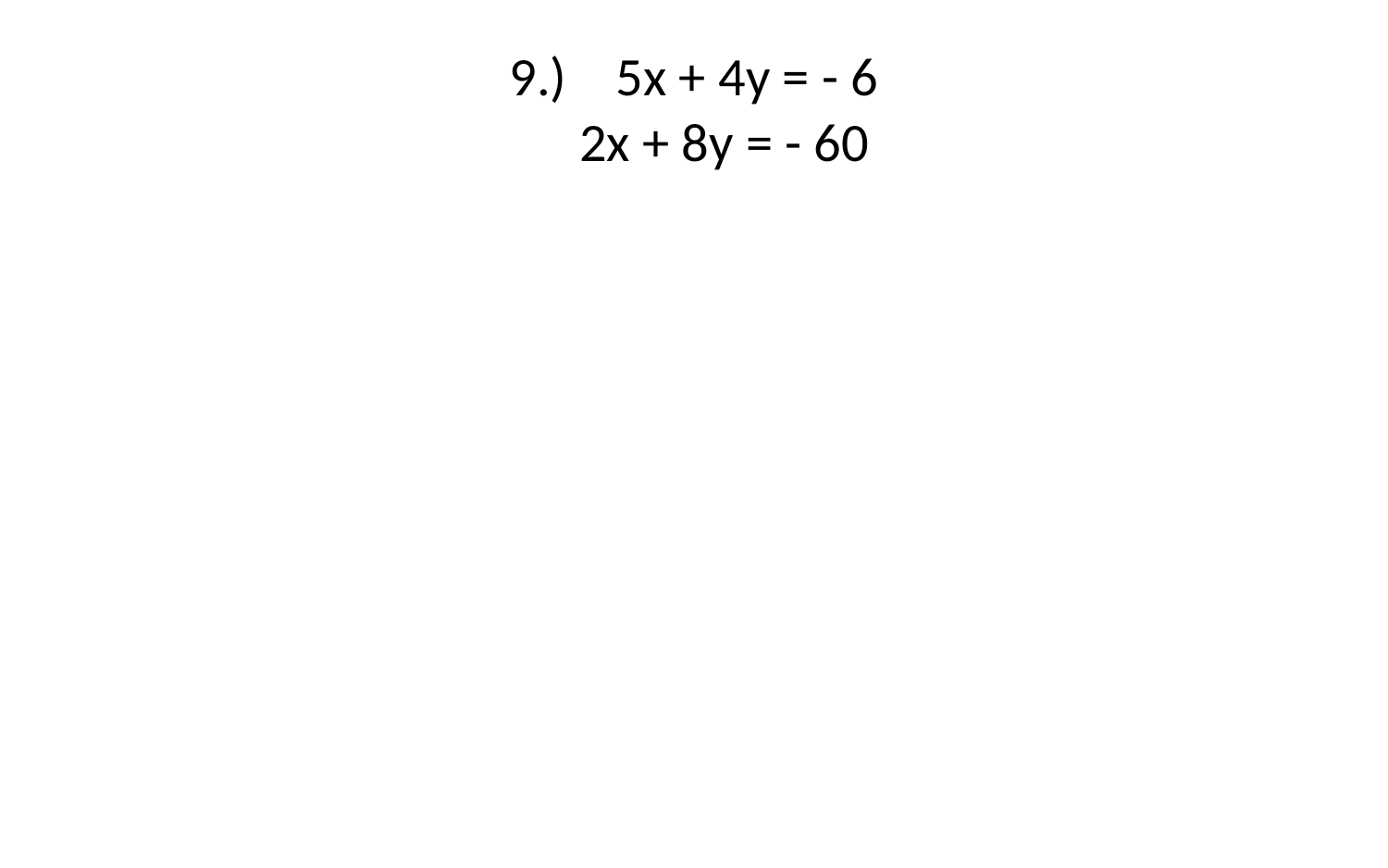

# 9.)    5x + 4y = - 6       2x + 8y = - 60